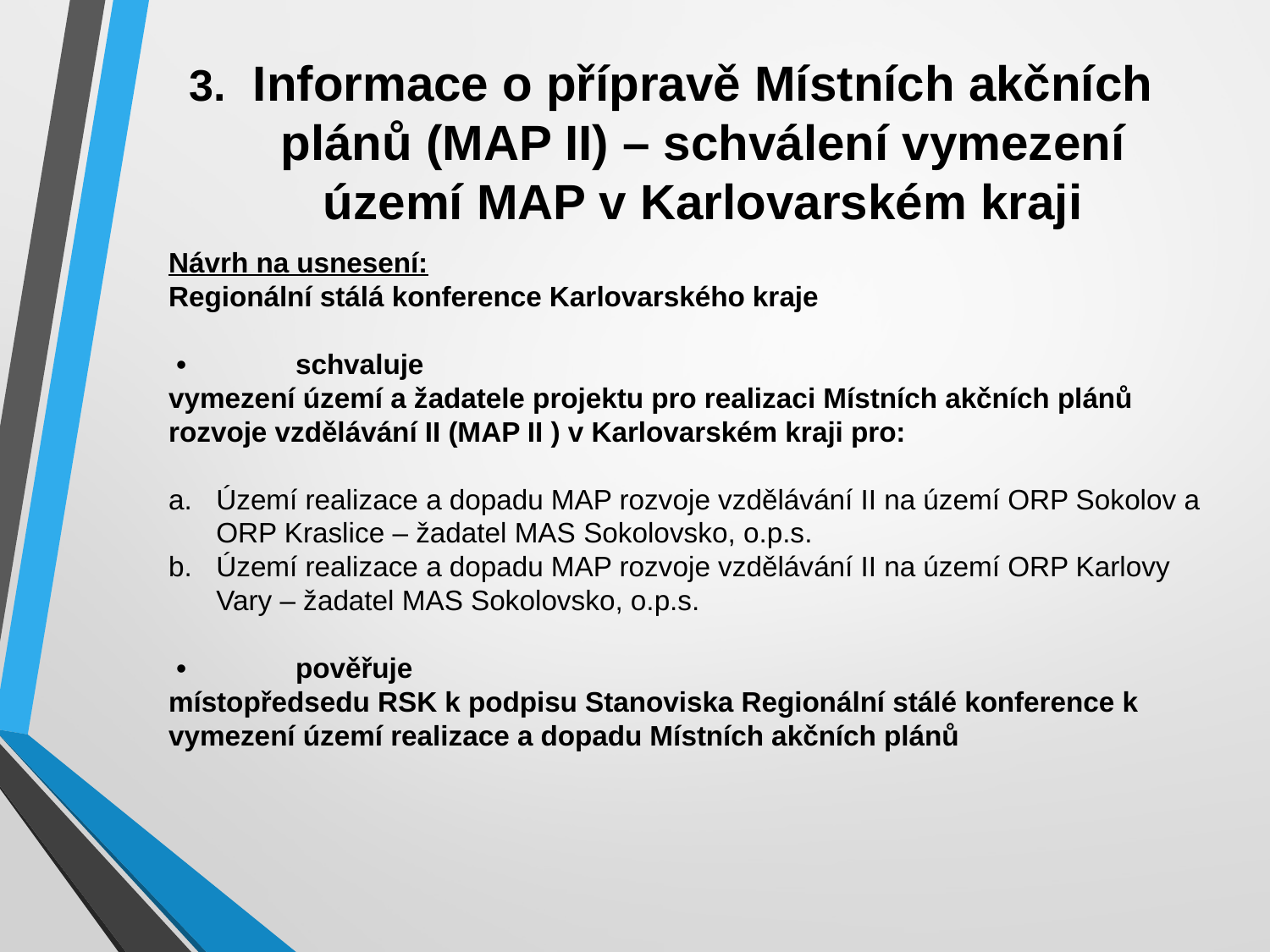

# 3.	Informace o přípravě Místních akčních plánů (MAP II) – schválení vymezení území MAP v Karlovarském kraji

Návrh na usnesení:
Regionální stálá konference Karlovarského kraje

 •	schvaluje
vymezení území a žadatele projektu pro realizaci Místních akčních plánů rozvoje vzdělávání II (MAP II ) v Karlovarském kraji pro:

Území realizace a dopadu MAP rozvoje vzdělávání II na území ORP Sokolov a ORP Kraslice – žadatel MAS Sokolovsko, o.p.s.
Území realizace a dopadu MAP rozvoje vzdělávání II na území ORP Karlovy Vary – žadatel MAS Sokolovsko, o.p.s.

 •	pověřuje
místopředsedu RSK k podpisu Stanoviska Regionální stálé konference k vymezení území realizace a dopadu Místních akčních plánů